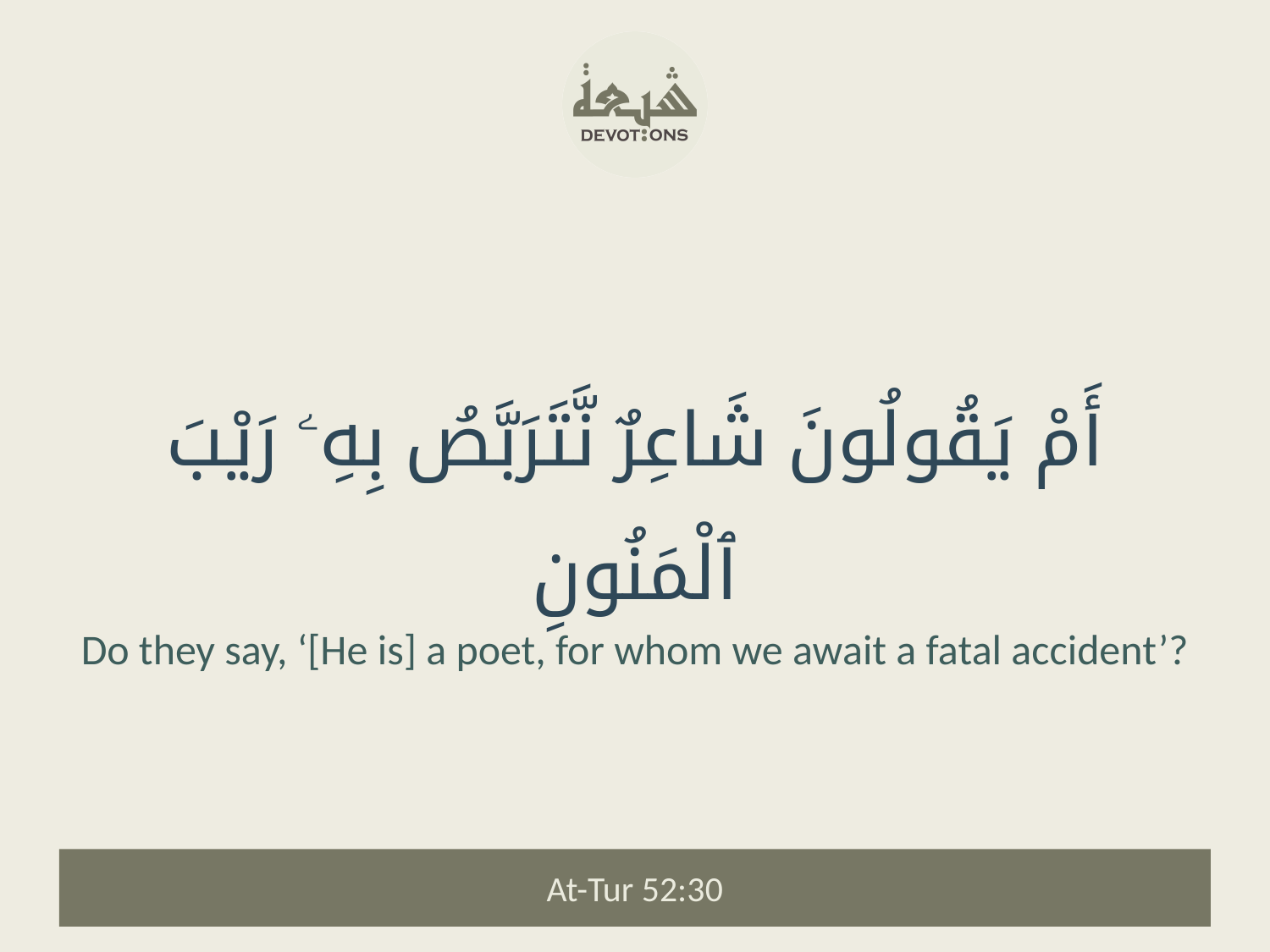

أَمْ يَقُولُونَ شَاعِرٌ نَّتَرَبَّصُ بِهِۦ رَيْبَ ٱلْمَنُونِ
Do they say, ‘[He is] a poet, for whom we await a fatal accident’?
At-Tur 52:30